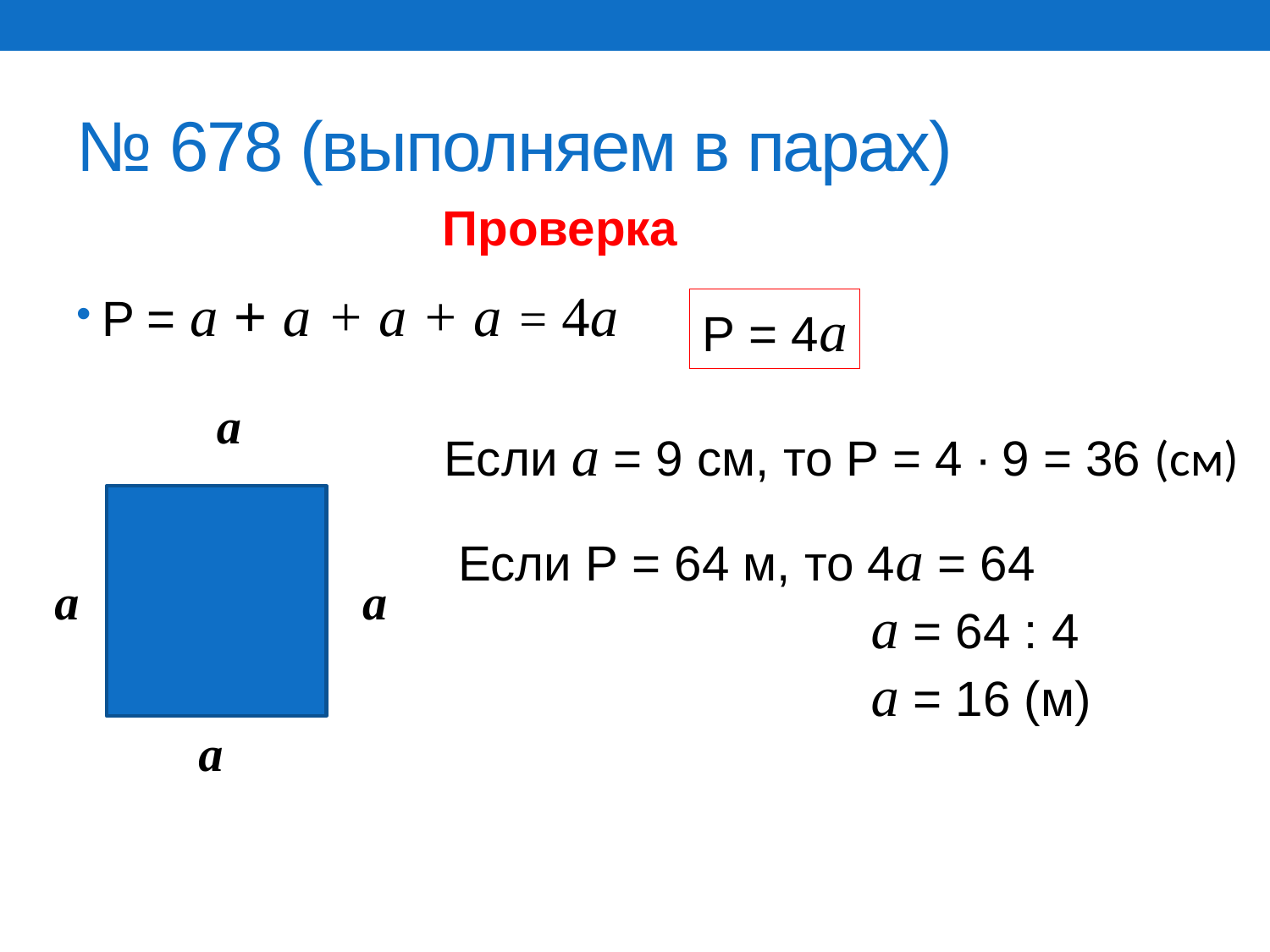

# № 678 (выполняем в парах)
Проверка
P = a + а + а + а = 4а

Р = 4а
а
Если а = 9 см, то Р = 4 ∙ 9 = 36 (см)

Если Р = 64 м, то 4а = 64
                              а = 64 : 4
                              а = 16 (м)
а
а
а